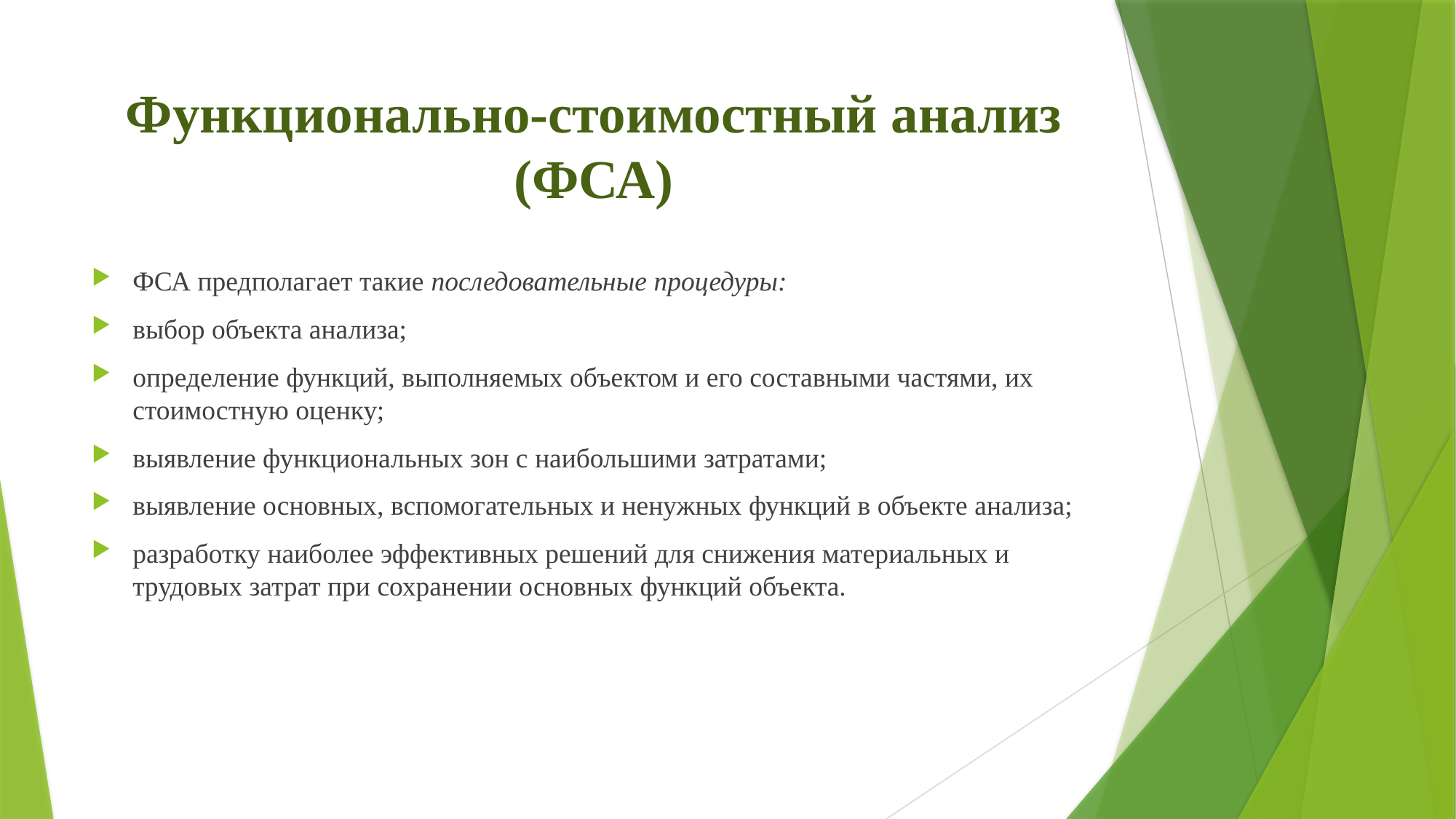

# Функционально-стоимостный анализ (ФСА)
ФСА предполагает такие последовательные процедуры:
выбор объекта анализа;
определение функций, выполняемых объектом и его составными частями, их стоимостную оценку;
выявление функциональных зон с наибольшими затратами;
выявление основных, вспомогательных и ненужных функций в объекте анализа;
разработку наиболее эффективных решений для снижения материальных и трудовых затрат при сохранении основных функций объекта.